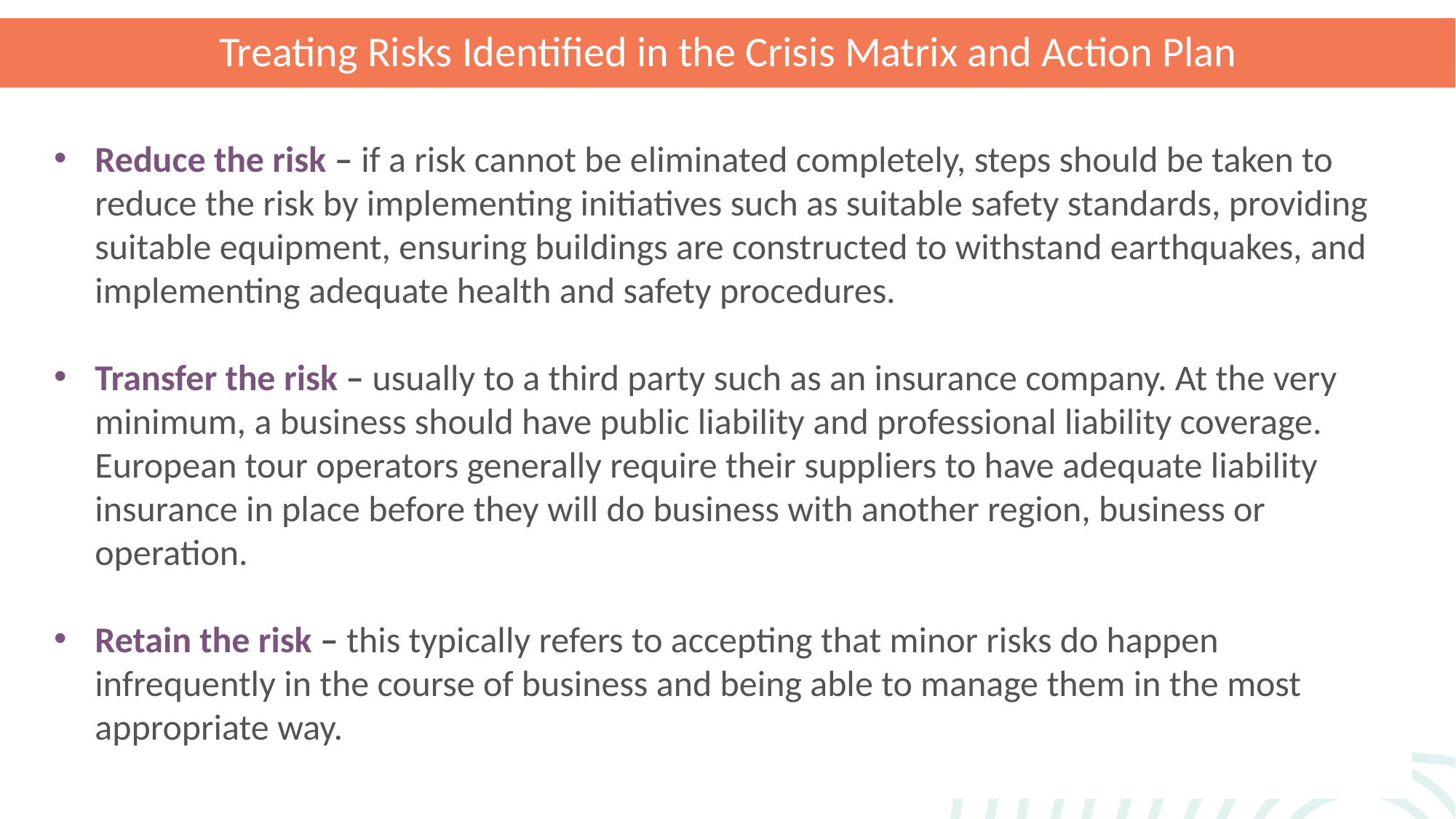

Treating Risks Identified in the Crisis Matrix and Action Plan

Reduce the risk – if a risk cannot be eliminated completely, steps should be taken to reduce the risk by implementing initiatives such as suitable safety standards, providing suitable equipment, ensuring buildings are constructed to withstand earthquakes, and implementing adequate health and safety procedures.

Transfer the risk – usually to a third party such as an insurance company. At the very minimum, a business should have public liability and professional liability coverage. European tour operators generally require their suppliers to have adequate liability insurance in place before they will do business with another region, business or operation.

Retain the risk – this typically refers to accepting that minor risks do happen infrequently in the course of business and being able to manage them in the most appropriate way.